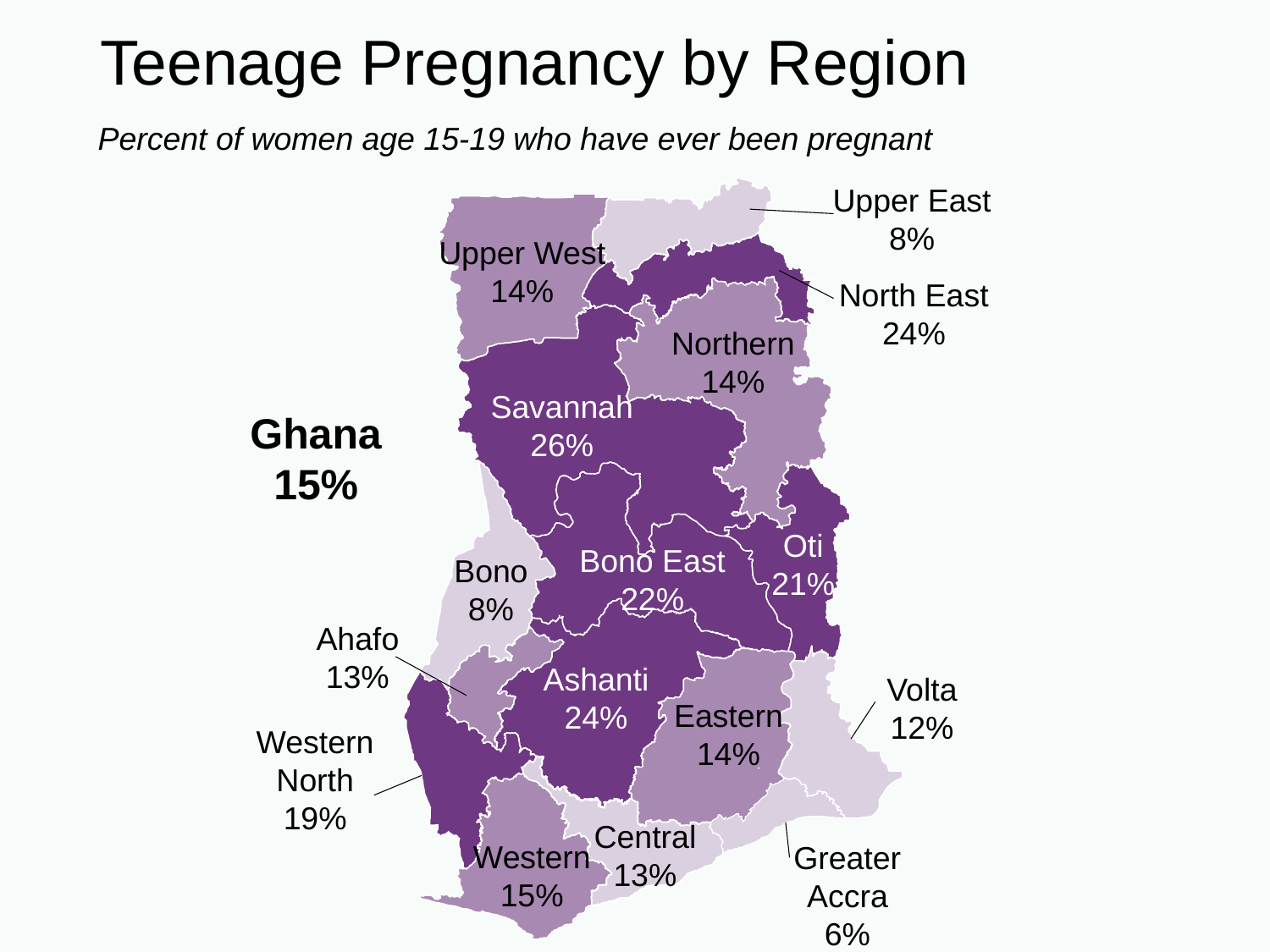

Teenage Pregnancy by Region
Percent of women age 15-19 who have ever been pregnant

Upper East
8%
Upper West
14%
North East
24%
Northern
14%
Savannah
26%
Oti
21%
Bono East
22%
Bono
8%
Ashanti
24%
Volta
12%
Eastern
14%
Central
13%
Ahafo
13%
Western North
19%

Western
15%
Greater Accra
6%
Ghana
15%